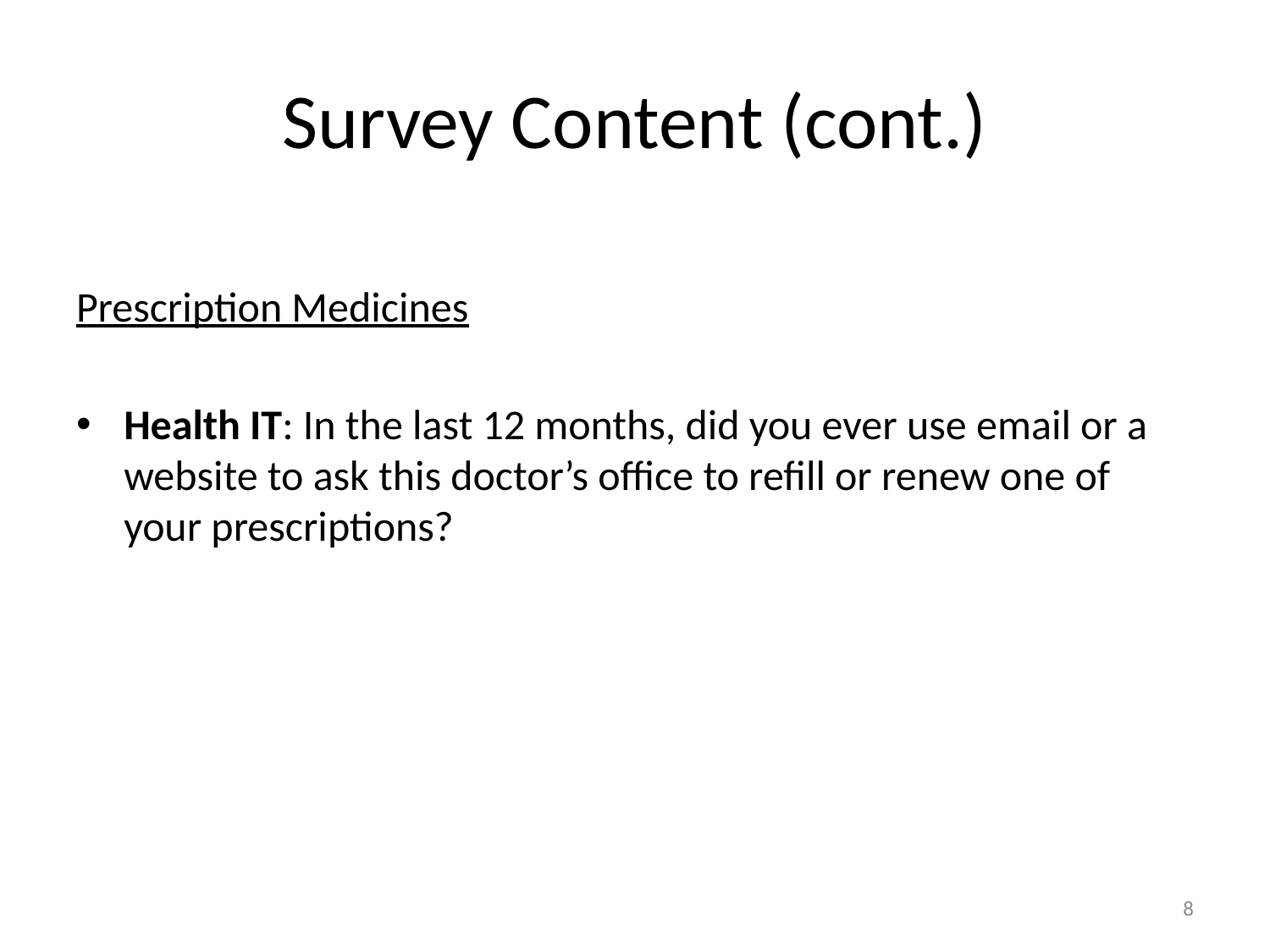

# Survey Content (cont.)

Prescription Medicines

Health IT: In the last 12 months, did you ever use email or a website to ask this doctor’s office to refill or renew one of your prescriptions?

8